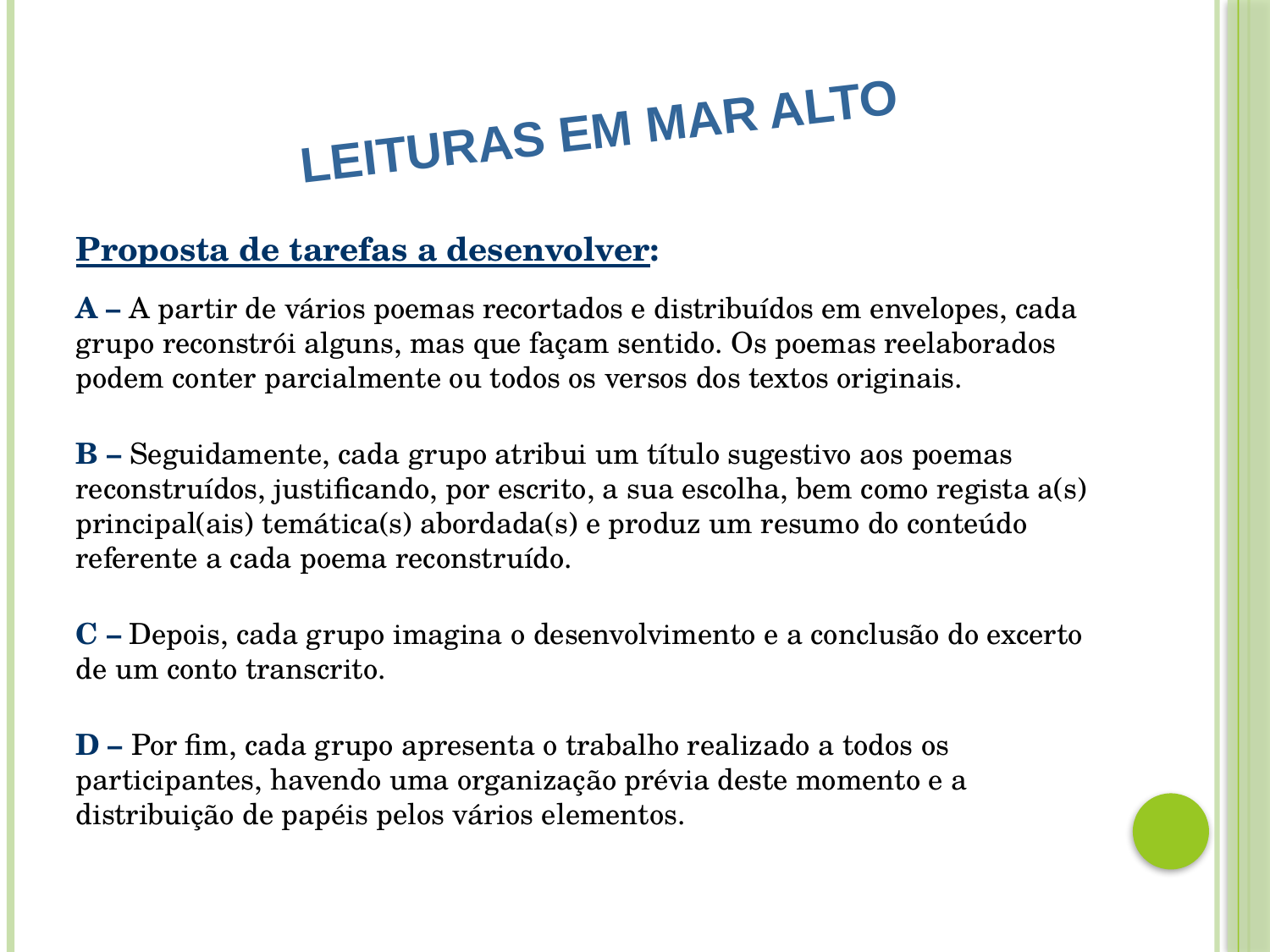

# Leituras em mar alto
Proposta de tarefas a desenvolver:

A – A partir de vários poemas recortados e distribuídos em envelopes, cada grupo reconstrói alguns, mas que façam sentido. Os poemas reelaborados podem conter parcialmente ou todos os versos dos textos originais.

B – Seguidamente, cada grupo atribui um título sugestivo aos poemas reconstruídos, justificando, por escrito, a sua escolha, bem como regista a(s) principal(ais) temática(s) abordada(s) e produz um resumo do conteúdo referente a cada poema reconstruído.

C – Depois, cada grupo imagina o desenvolvimento e a conclusão do excerto de um conto transcrito.

D – Por fim, cada grupo apresenta o trabalho realizado a todos os participantes, havendo uma organização prévia deste momento e a distribuição de papéis pelos vários elementos.